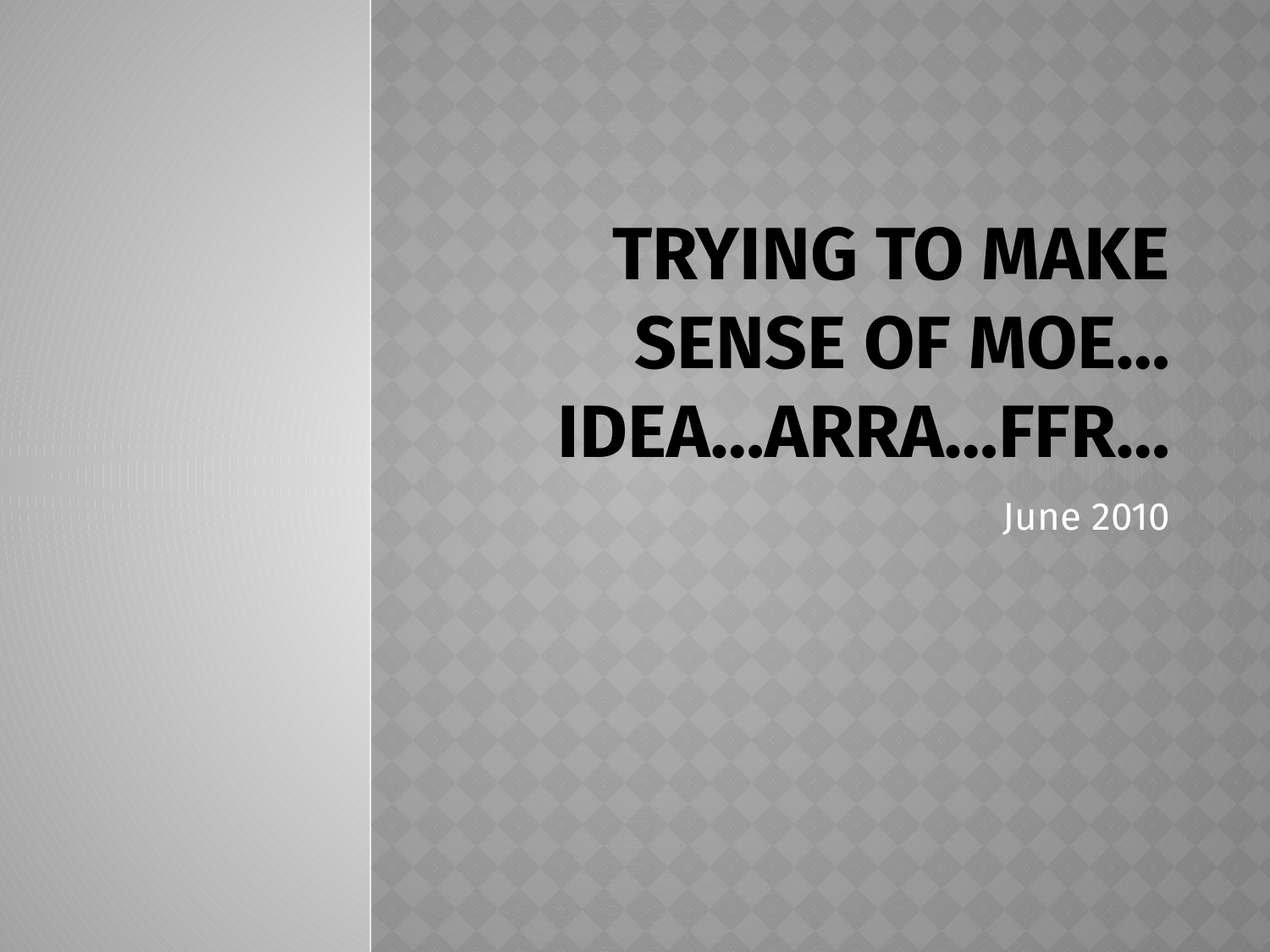

# Trying to make sense of MOE…IDEA…ARRA…FFR…
June 2010